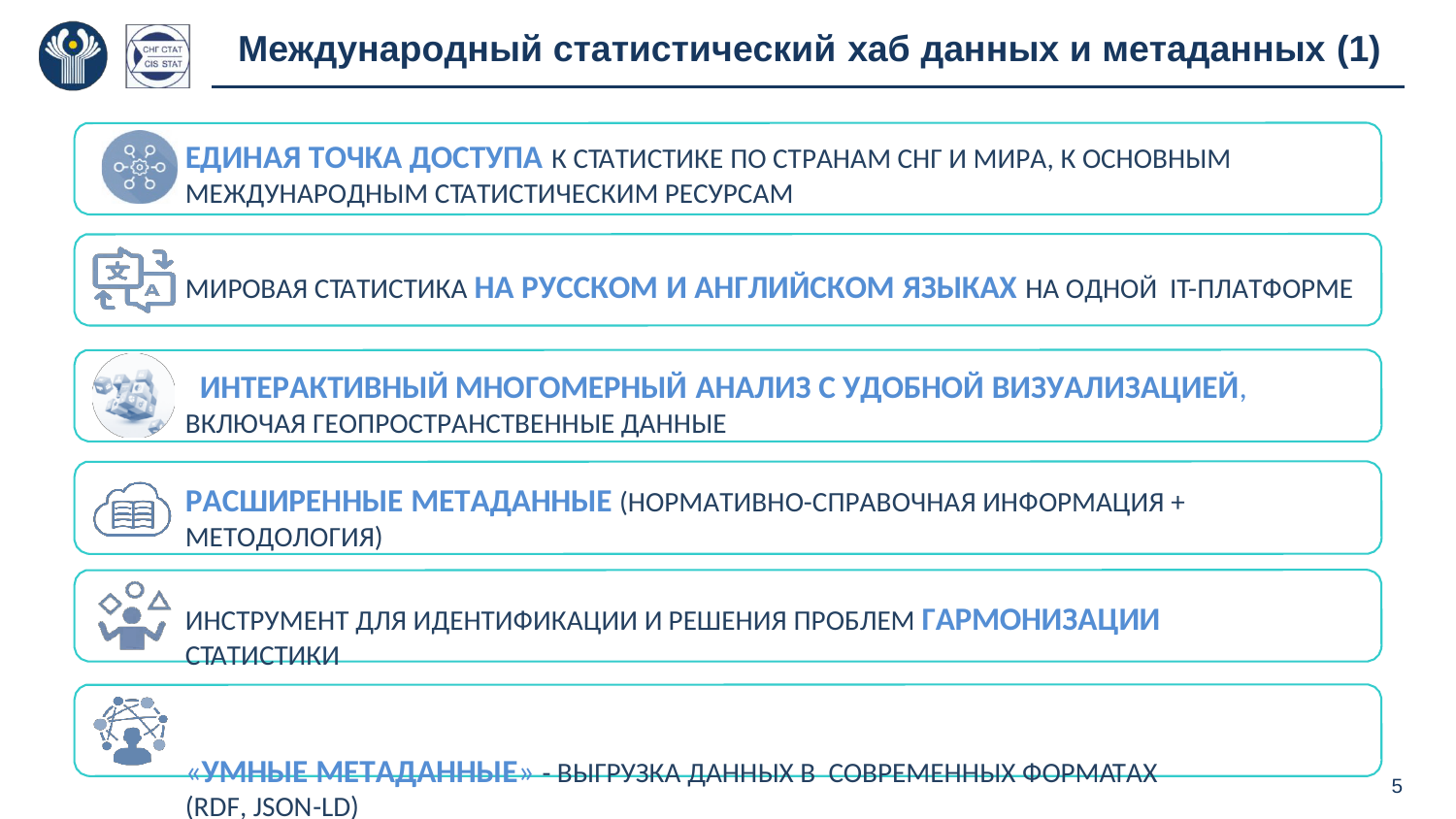

# Международный статистический хаб данных и метаданных (1)

ЕДИНАЯ ТОЧКА ДОСТУПА К СТАТИСТИКЕ ПО СТРАНАМ СНГ И МИРА, К ОСНОВНЫМ
МЕЖДУНАРОДНЫМ СТАТИСТИЧЕСКИМ РЕСУРСАМ

МИРОВАЯ СТАТИСТИКА НА РУССКОМ И АНГЛИЙСКОМ ЯЗЫКАХ НА ОДНОЙ  IT-ПЛАТФОРМЕ

ИНТЕРАКТИВНЫЙ МНОГОМЕРНЫЙ АНАЛИЗ С УДОБНОЙ ВИЗУАЛИЗАЦИЕЙ,
ВКЛЮЧАЯ ГЕОПРОСТРАНСТВЕННЫЕ ДАННЫЕ

РАСШИРЕННЫЕ МЕТАДАННЫЕ (НОРМАТИВНО-СПРАВОЧНАЯ ИНФОРМАЦИЯ + МЕТОДОЛОГИЯ)

ИНСТРУМЕНТ ДЛЯ ИДЕНТИФИКАЦИИ И РЕШЕНИЯ ПРОБЛЕМ ГАРМОНИЗАЦИИ СТАТИСТИКИ

«УМНЫЕ МЕТАДАННЫЕ» - ВЫГРУЗКА ДАННЫХ В  СОВРЕМЕННЫХ ФОРМАТАХ (RDF, JSON-LD)

5